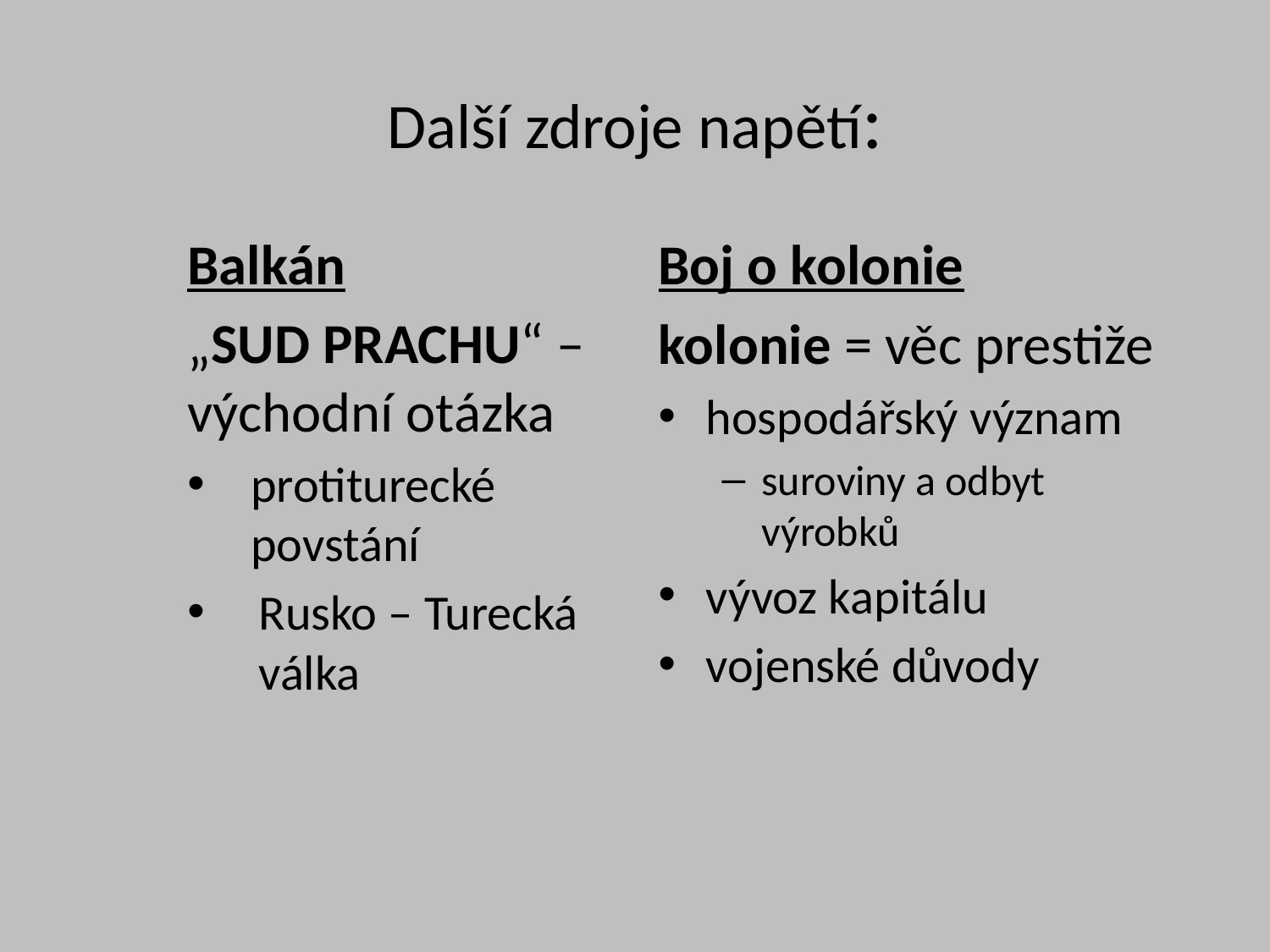

# Další zdroje napětí:
Balkán
„SUD PRACHU“ – východní otázka
protiturecké povstání
Rusko – Turecká válka
Boj o kolonie
kolonie = věc prestiže
hospodářský význam
suroviny a odbyt výrobků
vývoz kapitálu
vojenské důvody